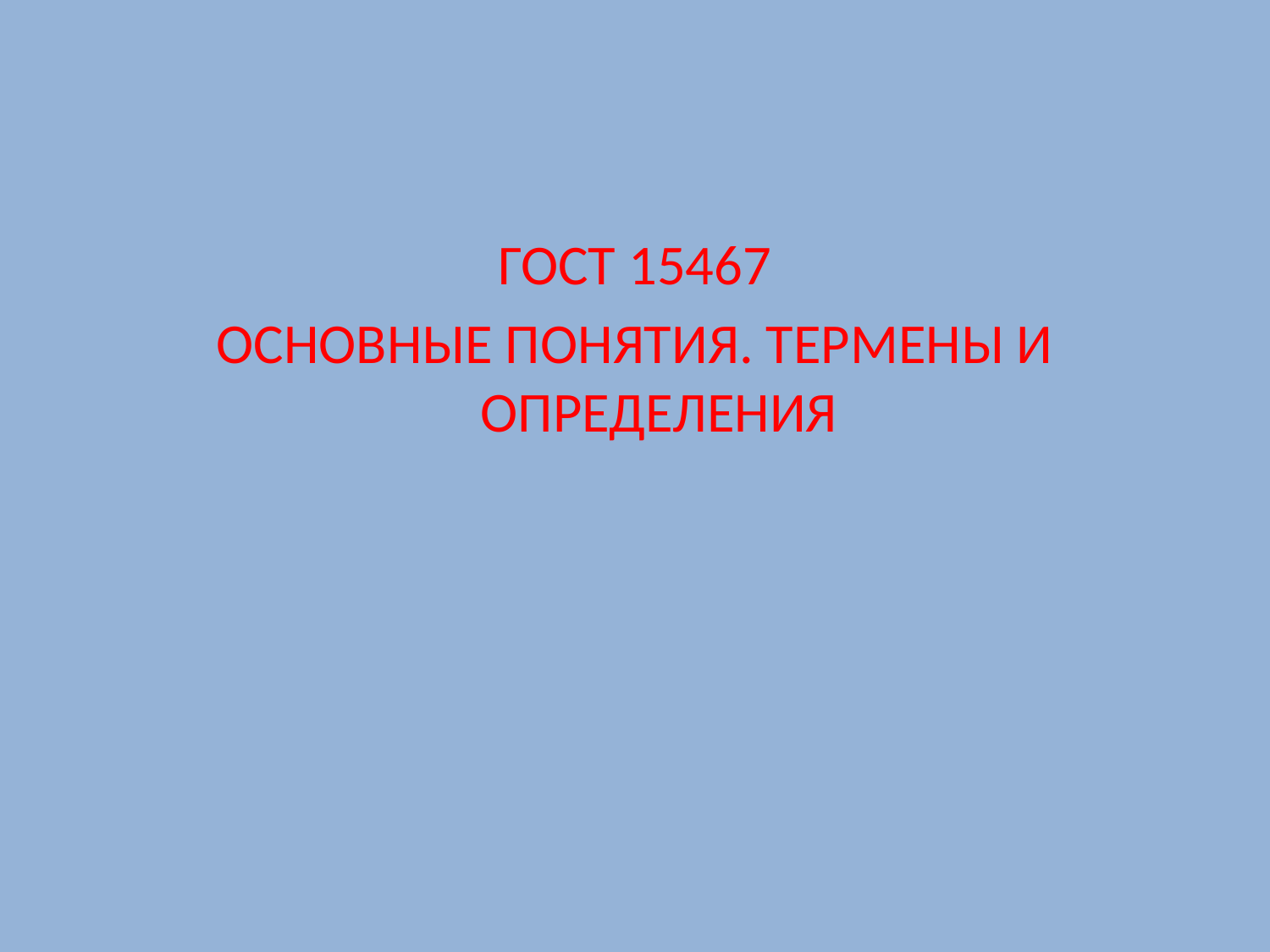

#
ГОСТ 15467
ОСНОВНЫЕ ПОНЯТИЯ. ТЕРМЕНЫ И ОПРЕДЕЛЕНИЯ